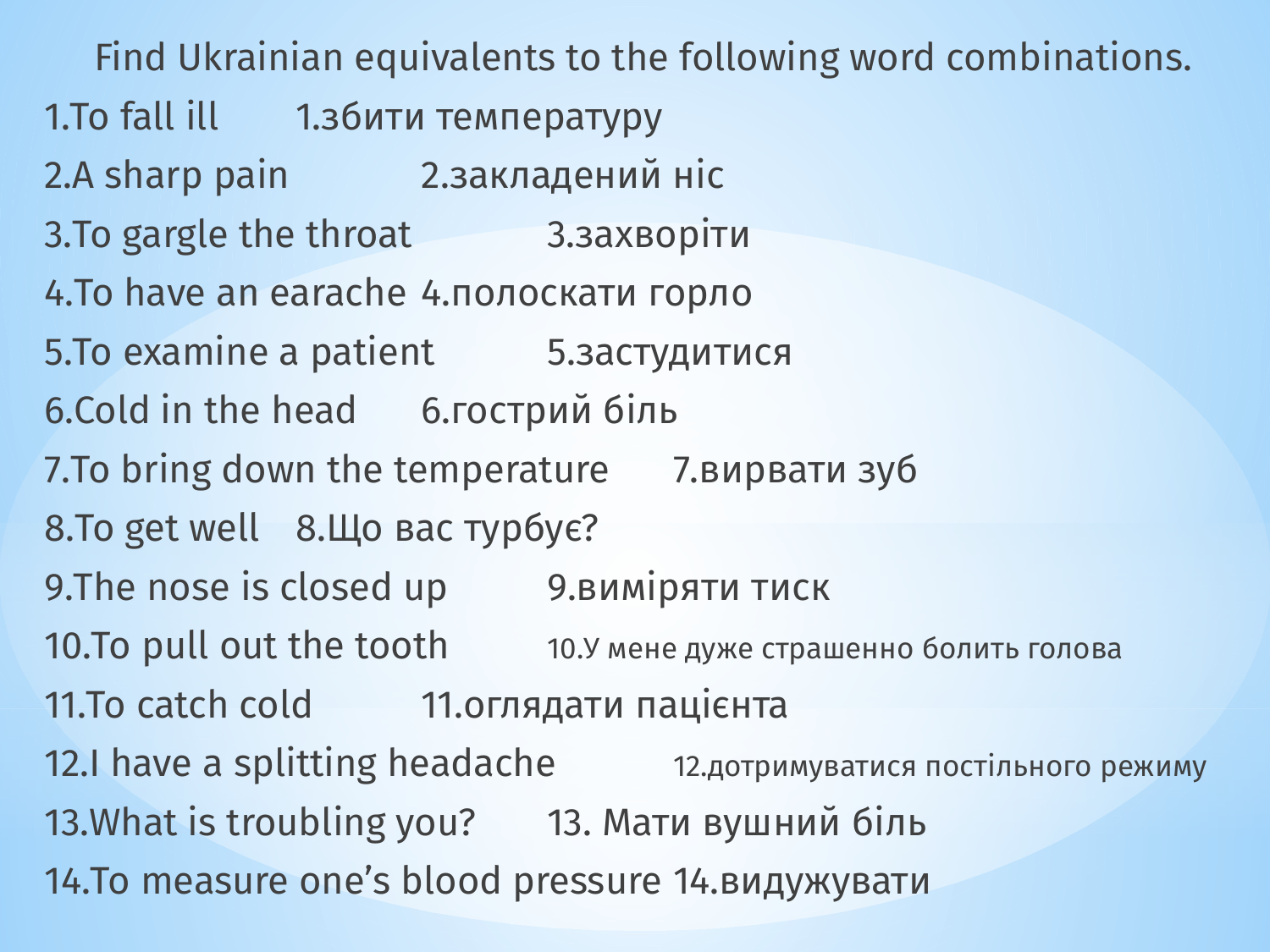

Find Ukrainian equivalents to the following word combinations.
1.To fall ill 				1.збити температуру
2.A sharp pain 				2.закладений ніс
3.To gargle the throat 			3.захворіти
4.To have an earache 			4.полоскати горло
5.To examine a patient 		5.застудитися
6.Cold in the head 			6.гострий біль
7.To bring down the temperature 	7.вирвати зуб
8.To get well 				8.Що вас турбує?
9.The nose is closed up 		9.виміряти тиск
10.To pull out the tooth 		10.У мене дуже страшенно болить голова
11.To catch cold 			11.оглядати пацієнта
12.I have a splitting headache 		12.дотримуватися постільного режиму
13.What is troubling you? 		13. Мати вушний біль
14.To measure one’s blood pressure 	14.видужувати